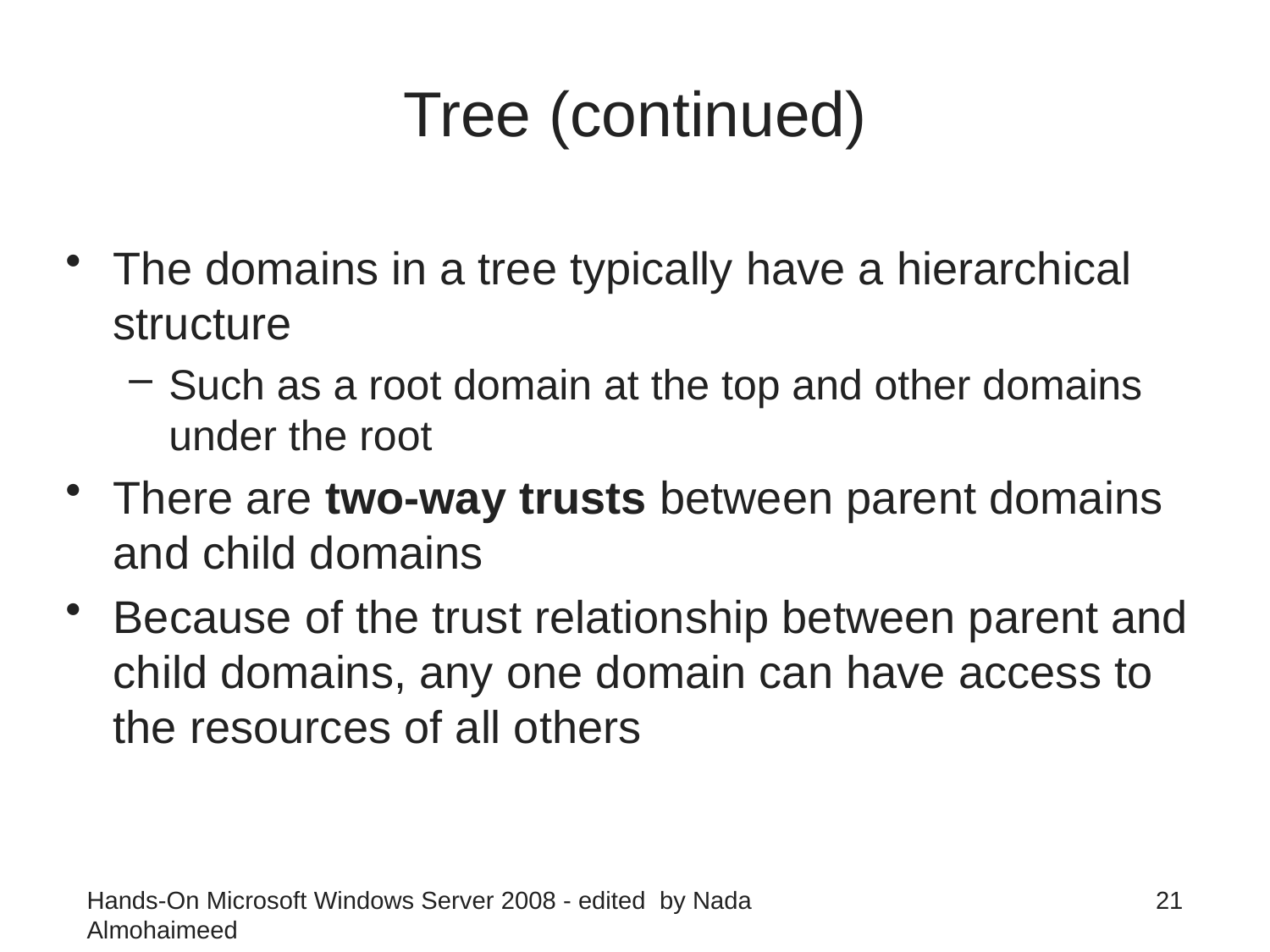

# Tree (continued)
The domains in a tree typically have a hierarchical structure
Such as a root domain at the top and other domains under the root
There are two-way trusts between parent domains and child domains
Because of the trust relationship between parent and child domains, any one domain can have access to the resources of all others
Hands-On Microsoft Windows Server 2008 - edited  by Nada Almohaimeed
21